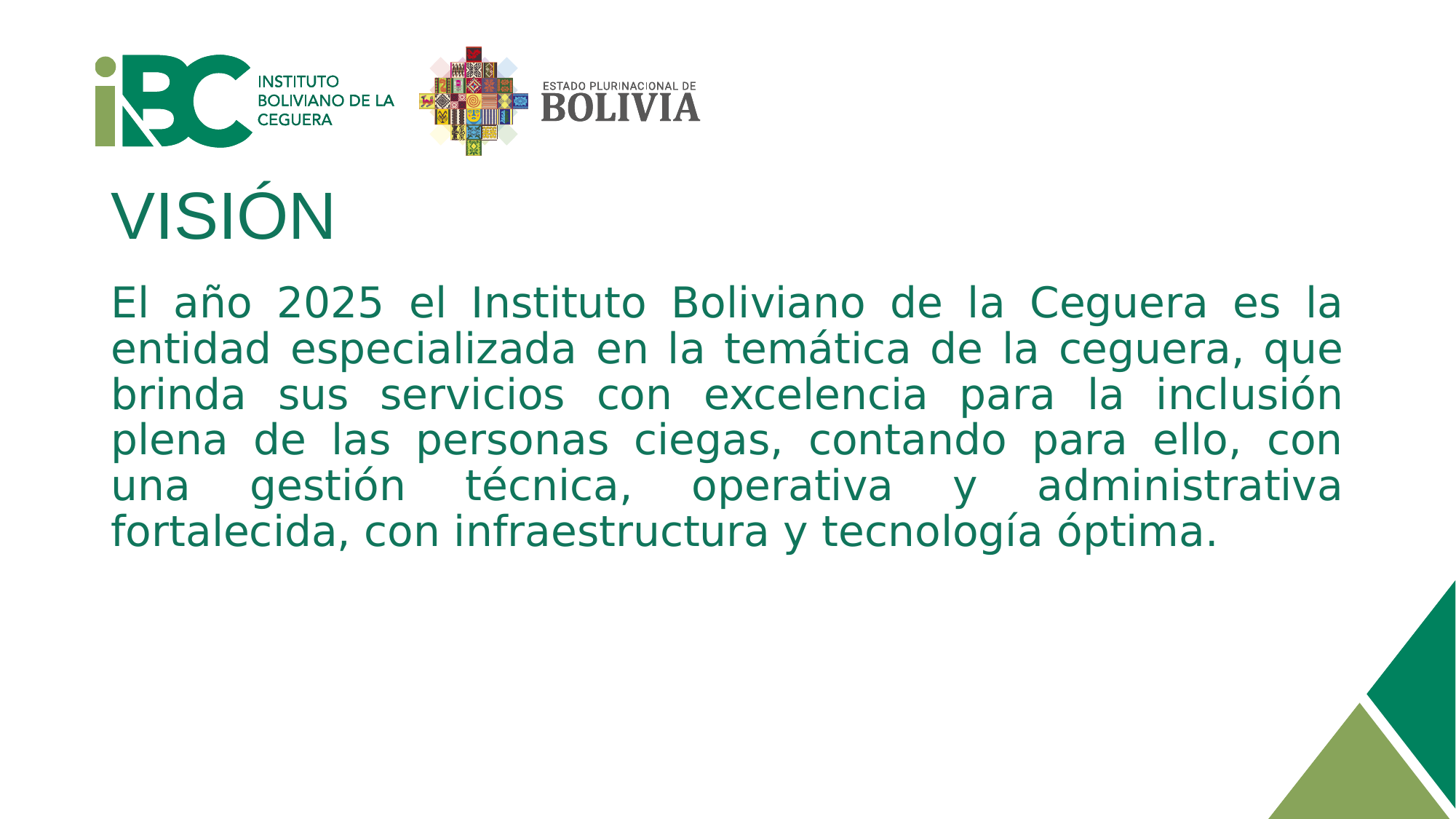

# VISIÓN
El año 2025 el Instituto Boliviano de la Ceguera es la entidad especializada en la temática de la ceguera, que brinda sus servicios con excelencia para la inclusión plena de las personas ciegas, contando para ello, con una gestión técnica, operativa y administrativa fortalecida, con infraestructura y tecnología óptima.